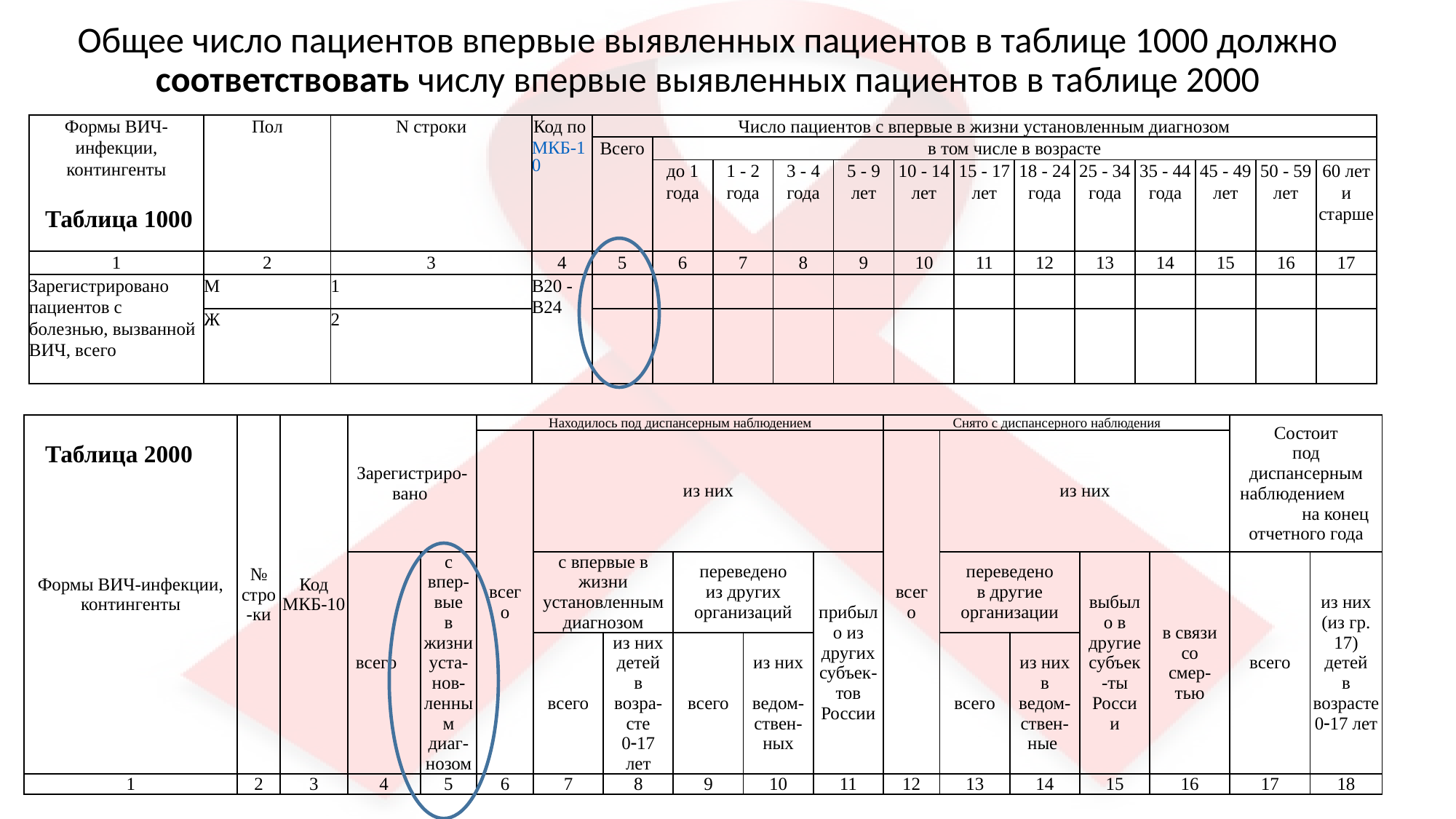

# Общее число пациентов впервые выявленных пациентов в таблице 1000 должно соответствовать числу впервые выявленных пациентов в таблице 2000
| Формы ВИЧ-инфекции, контингенты | Пол | N строки | Код по МКБ-10 | Число пациентов с впервые в жизни установленным диагнозом |  |  |  |  |  |  |  |  |  |  |  |  |
| --- | --- | --- | --- | --- | --- | --- | --- | --- | --- | --- | --- | --- | --- | --- | --- | --- |
|  |  |  |  | Всего | в том числе в возрасте |  |  |  |  |  |  |  |  |  |  |  |
|  |  |  |  |  | до 1 года | 1 - 2 года | 3 - 4 года | 5 - 9 лет | 10 - 14 лет | 15 - 17 лет | 18 - 24 года | 25 - 34 года | 35 - 44 года | 45 - 49 лет | 50 - 59 лет | 60 лет и старше |
| 1 | 2 | 3 | 4 | 5 | 6 | 7 | 8 | 9 | 10 | 11 | 12 | 13 | 14 | 15 | 16 | 17 |
| Зарегистрировано пациентов с болезнью, вызванной ВИЧ, всего | М | 1 | B20 - B24 |  |  |  |  |  |  |  |  |  |  |  |  |  |
|  | Ж | 2 |  |  |  |  |  |  |  |  |  |  |  |  |  |  |
Таблица 1000

| Формы ВИЧ-инфекции, контингенты | № стро-ки | Код МКБ-10 | Зарегистриро- вано |  | Находилось под диспансерным наблюдением |  |  |  |  |  | Снято с диспансерного наблюдения |  |  |  |  | Состоит под диспансерным наблюдением на конец отчетного года |  |
| --- | --- | --- | --- | --- | --- | --- | --- | --- | --- | --- | --- | --- | --- | --- | --- | --- | --- |
|  |  |  |  |  | всего | из них |  |  |  |  | всего | из них |  |  |  |  |  |
|  |  |  | всего | с впер-вые в жизни уста-нов-ленным диаг-нозом |  | с впервые в жизни установленным диагнозом |  | переведено из других организаций |  | прибыло из других субъек-тов России |  | переведено в другие организации |  | выбыло в другие субъек-ты России | в связи со смер-тью | всего | из них (из гр. 17) детей в возрасте 0−17 лет |
|  |  |  |  |  |  | всего | из них детей в возра-сте 0−17 лет | всего | из них ведом-ствен-ных |  |  | всего | из них в ведом-ствен-ные |  |  |  |  |
| 1 | 2 | 3 | 4 | 5 | 6 | 7 | 8 | 9 | 10 | 11 | 12 | 13 | 14 | 15 | 16 | 17 | 18 |
Таблица 2000